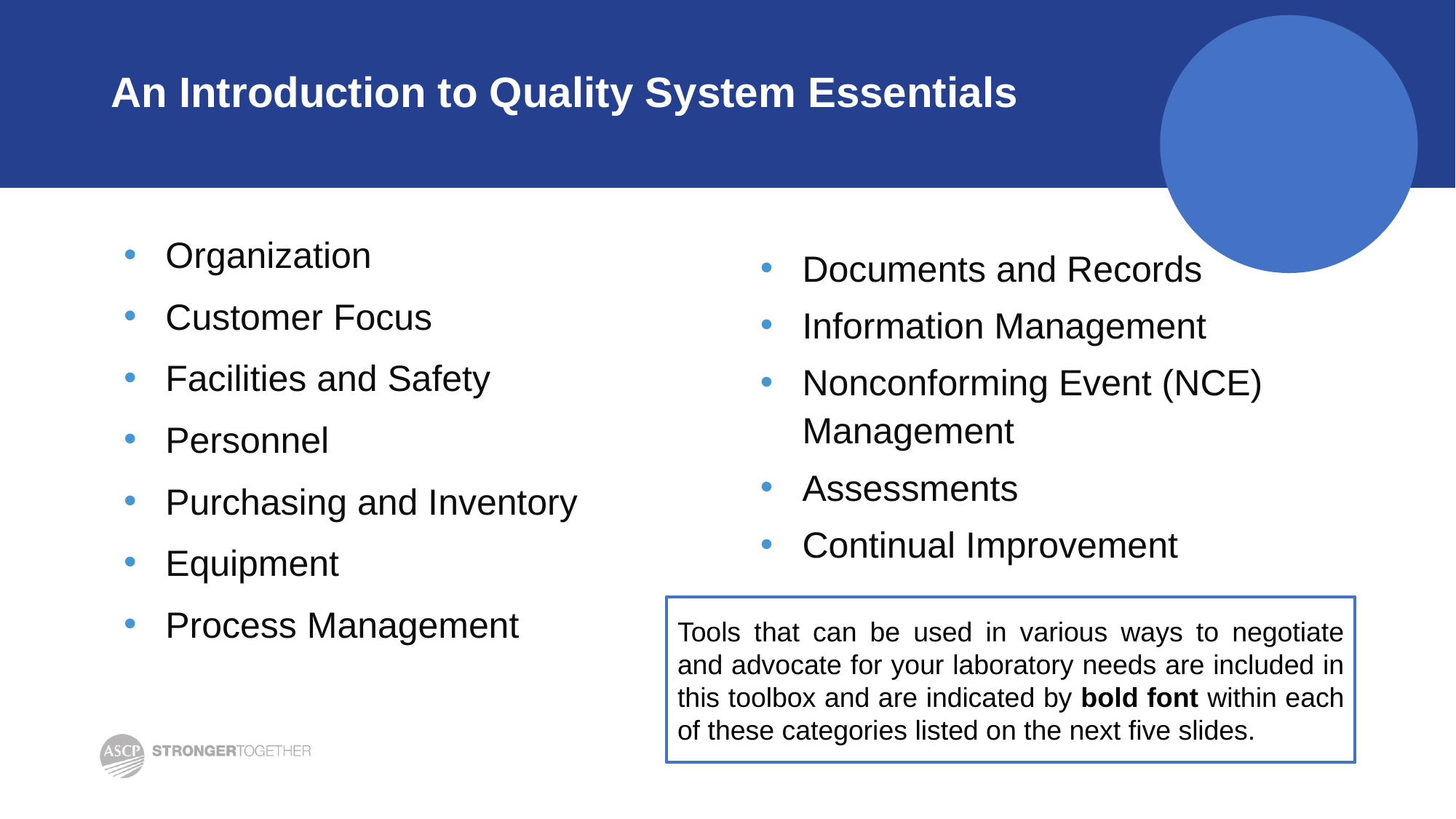

# An Introduction to Quality System Essentials

For Negotiation & Advocacy, QSEs are best used to create a KPI summary

Organization
Customer Focus
Facilities and Safety
Personnel
Purchasing and Inventory
Equipment
Process Management
Documents and Records
Information Management
Nonconforming Event (NCE) Management
Assessments
Continual Improvement

Tools that can be used in various ways to negotiate and advocate for your laboratory needs are included in this toolbox and are indicated by bold font within each of these categories listed on the next five slides.